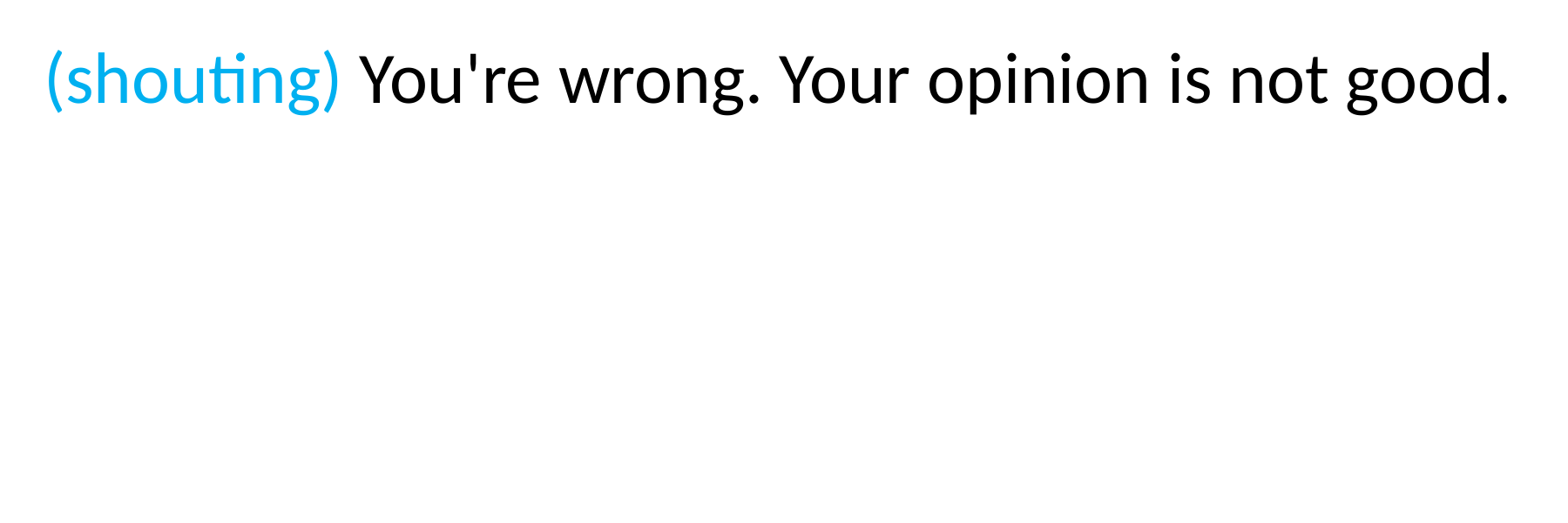

(shouting) You're wrong. Your opinion is not good.